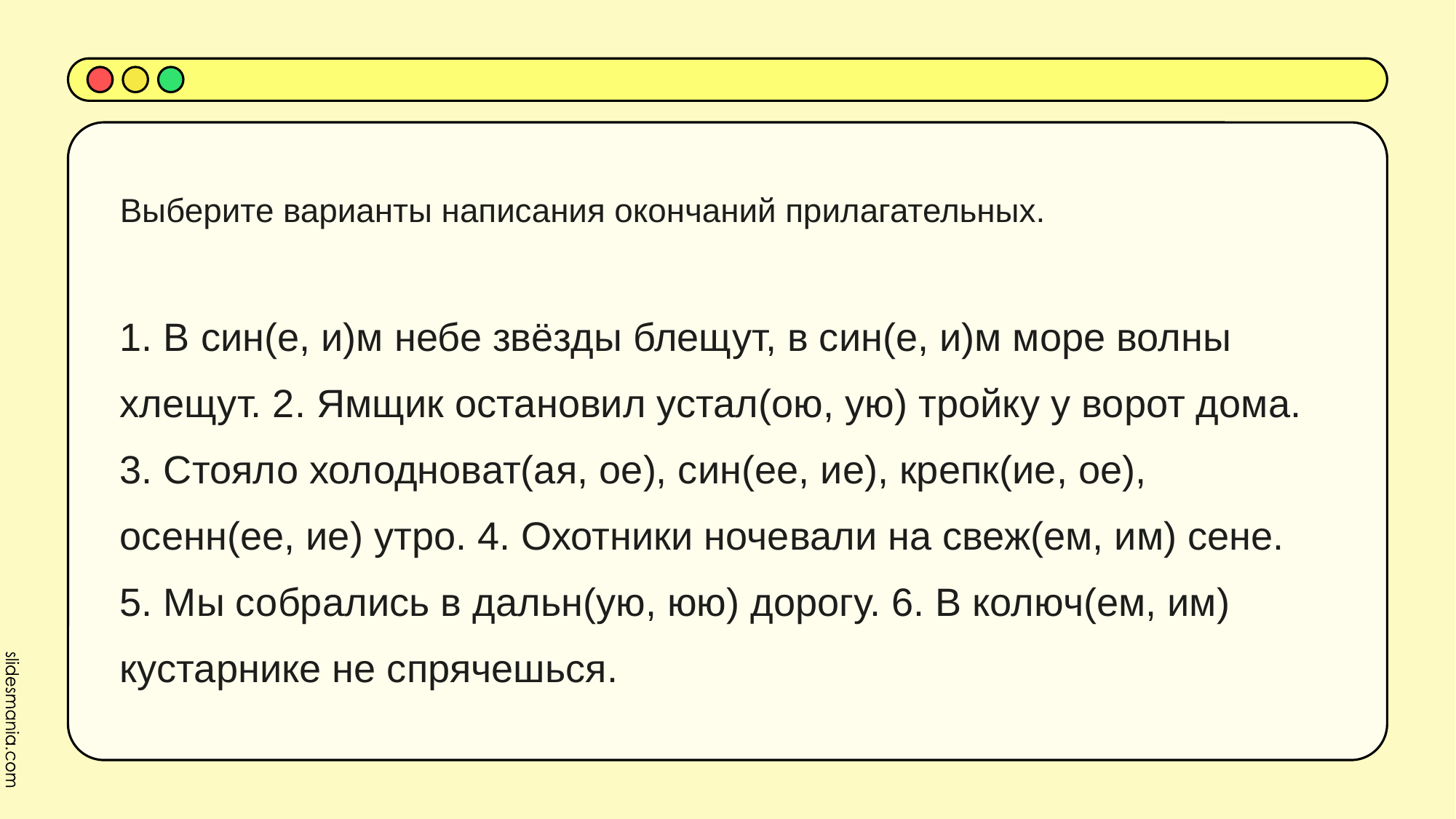

# Выберите варианты написания окончаний прилагательных.

1. В син(е, и)м небе звёзды блещут, в син(е, и)м море волны хлещут. 2. Ямщик остановил устал(ою, ую) тройку у ворот дома. 3. Стояло холодноват(ая, ое), син(ее, ие), крепк(ие, ое), осенн(ее, ие) утро. 4. Охотники ночевали на свеж(ем, им) сене. 5. Мы собрались в дальн(ую, юю) дорогу. 6. В колюч(ем, им) кустарнике не спрячешься.